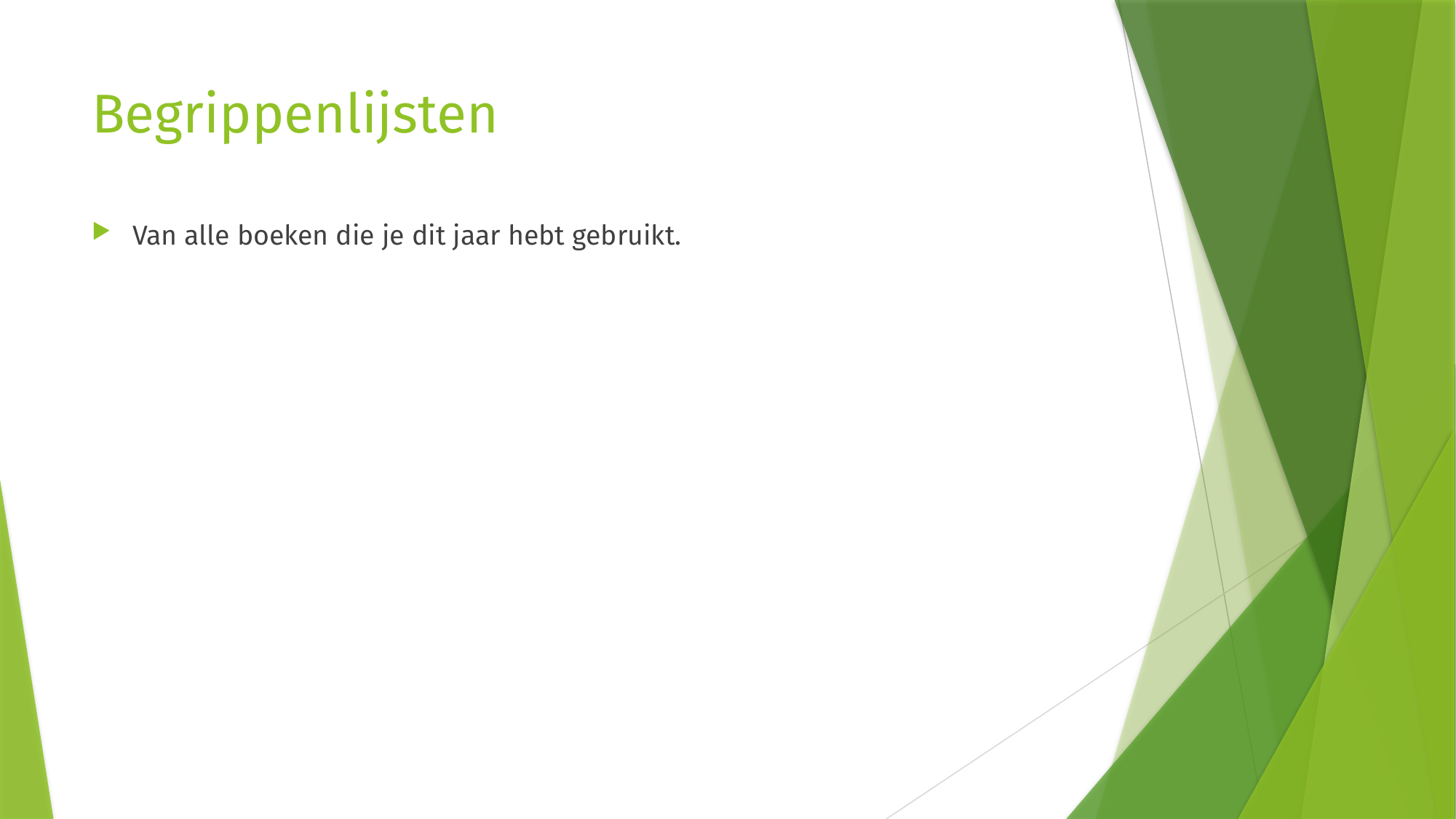

# Begrippenlijsten
Van alle boeken die je dit jaar hebt gebruikt.